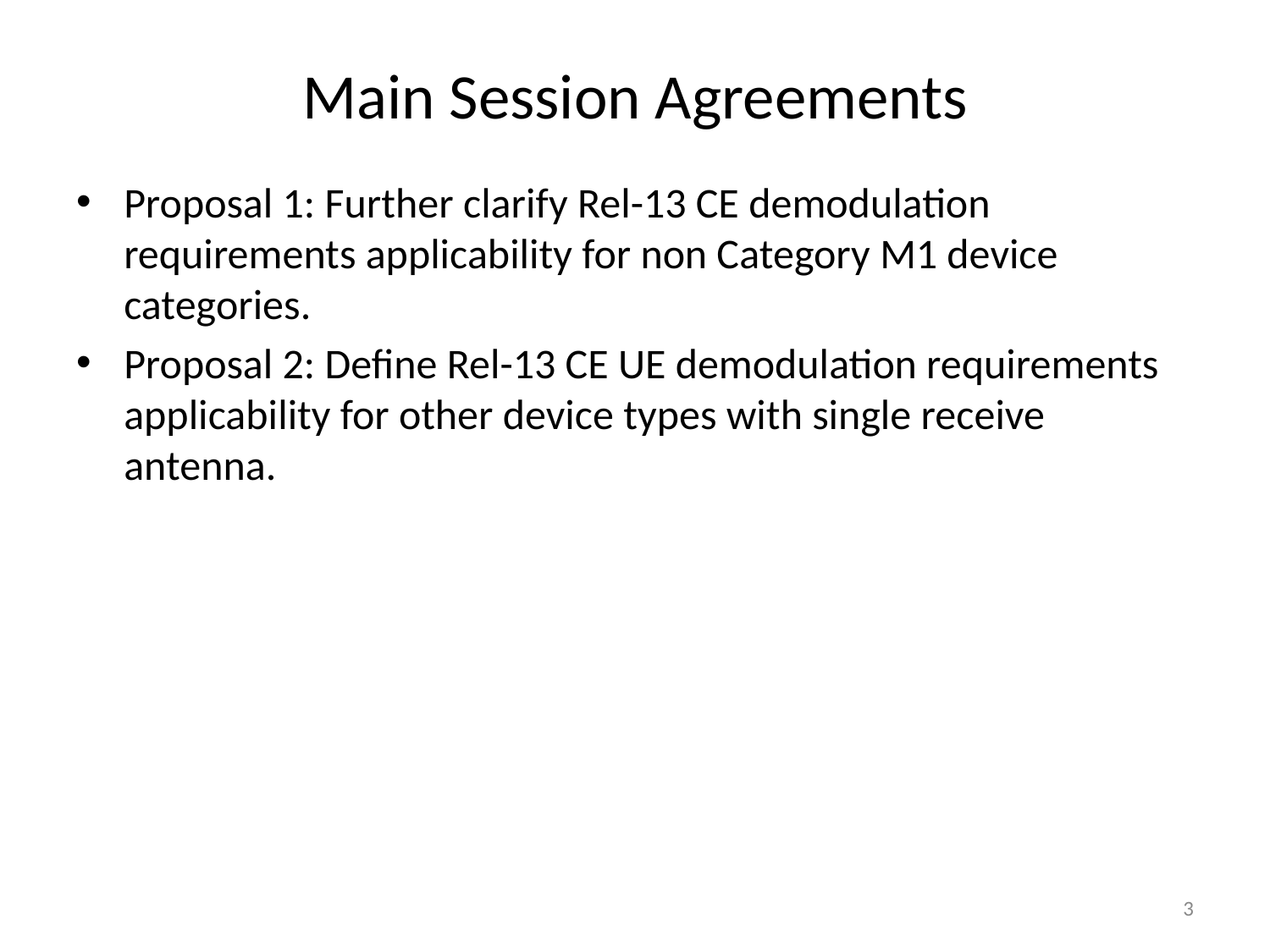

# Main Session Agreements
Proposal 1: Further clarify Rel-13 CE demodulation requirements applicability for non Category M1 device categories.
Proposal 2: Define Rel-13 CE UE demodulation requirements applicability for other device types with single receive antenna.
3